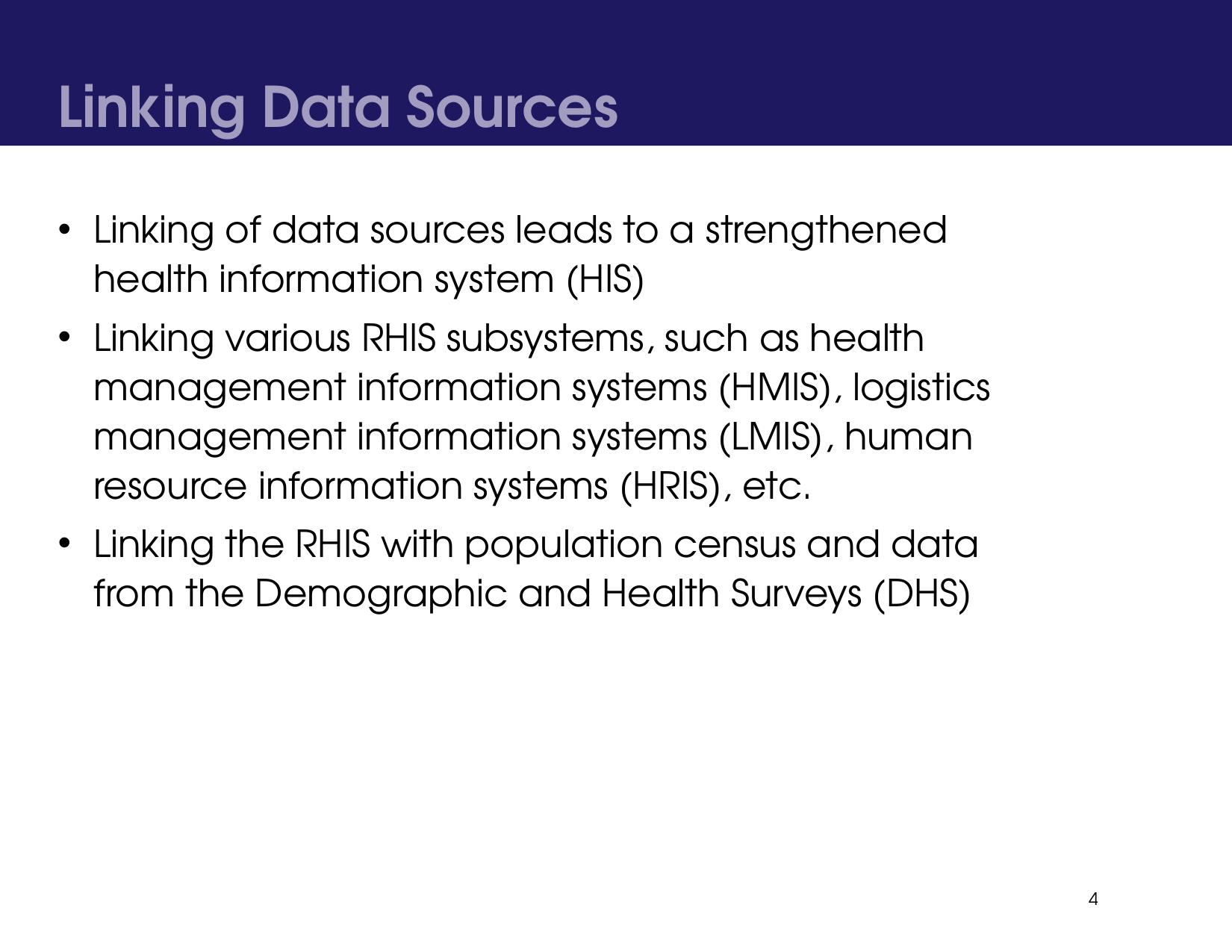

# Linking Data Sources
Linking of data sources leads to a strengthened health information system (HIS)
Linking various RHIS subsystems, such as health management information systems (HMIS), logistics management information systems (LMIS), human resource information systems (HRIS), etc.
Linking the RHIS with population census and data from the Demographic and Health Surveys (DHS)
4